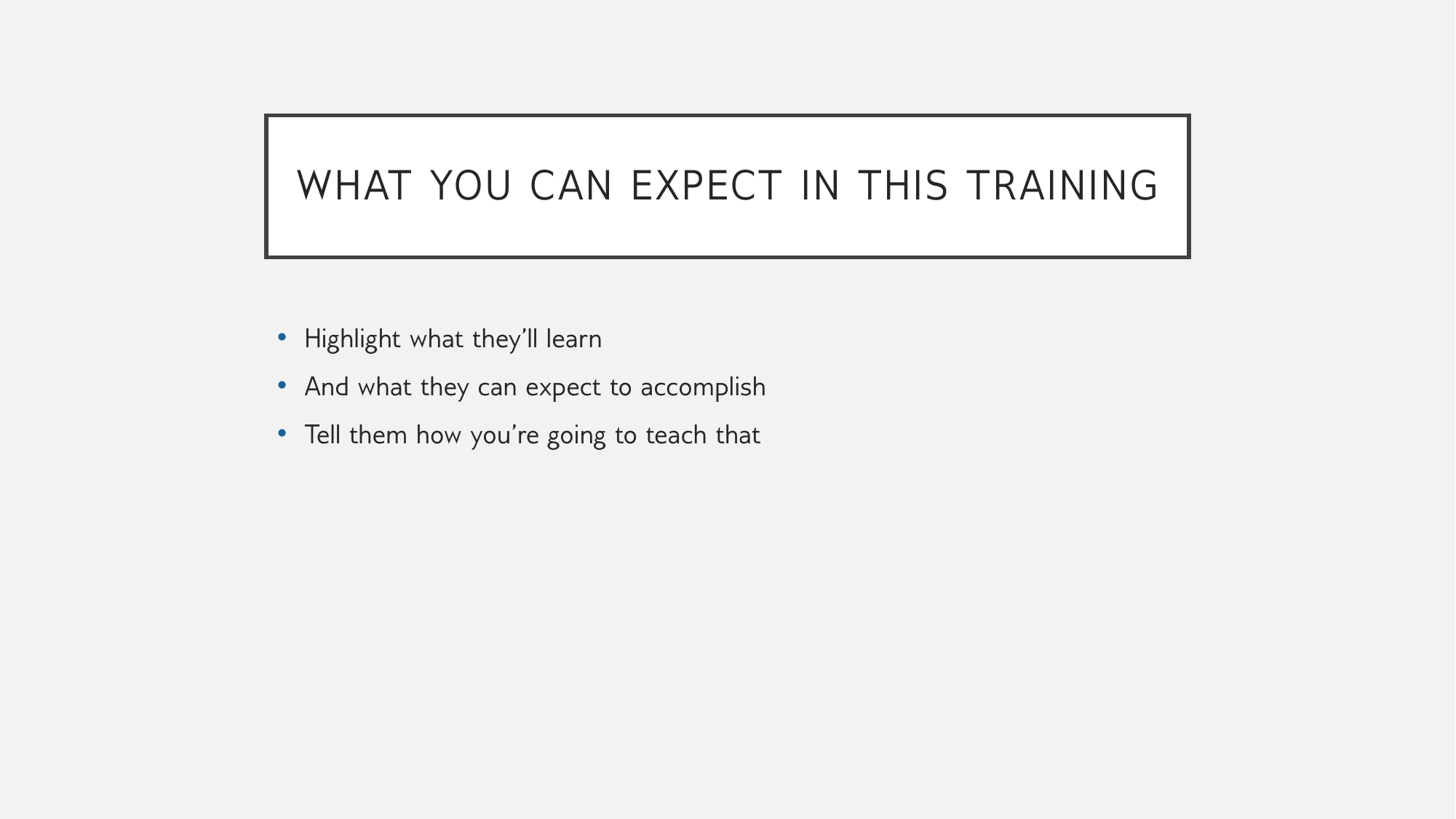

# WHAT YOU CAN EXPECT IN THIS TRAINING
Highlight what they’ll learn
And what they can expect to accomplish
Tell them how you’re going to teach that